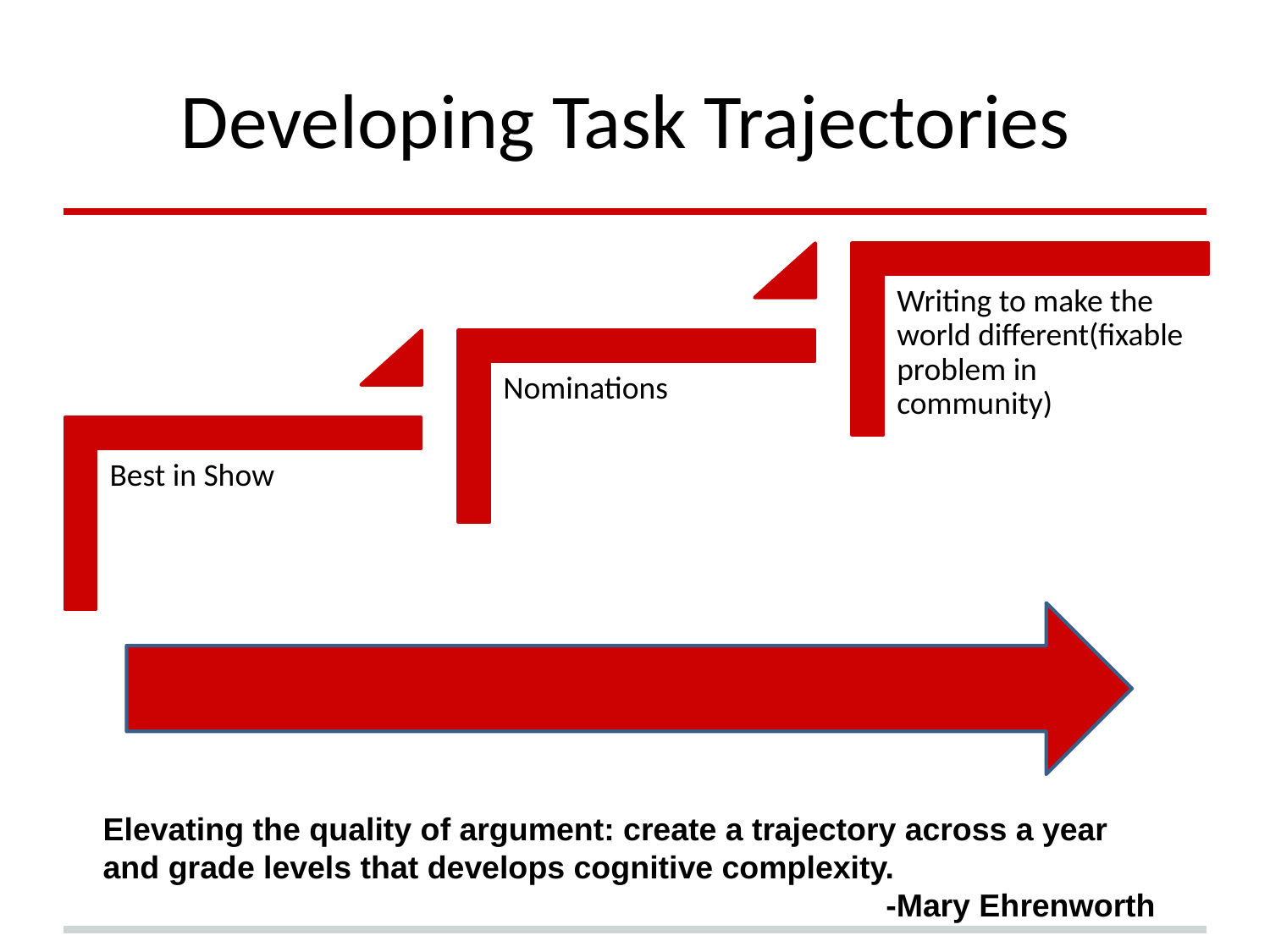

# Developing Task Trajectories

Writing to make the world different(fixable problem in community)

Nominations
Best in Show

Elevating the quality of argument: create a trajectory across a year and grade levels that develops cognitive complexity.
-Mary Ehrenworth